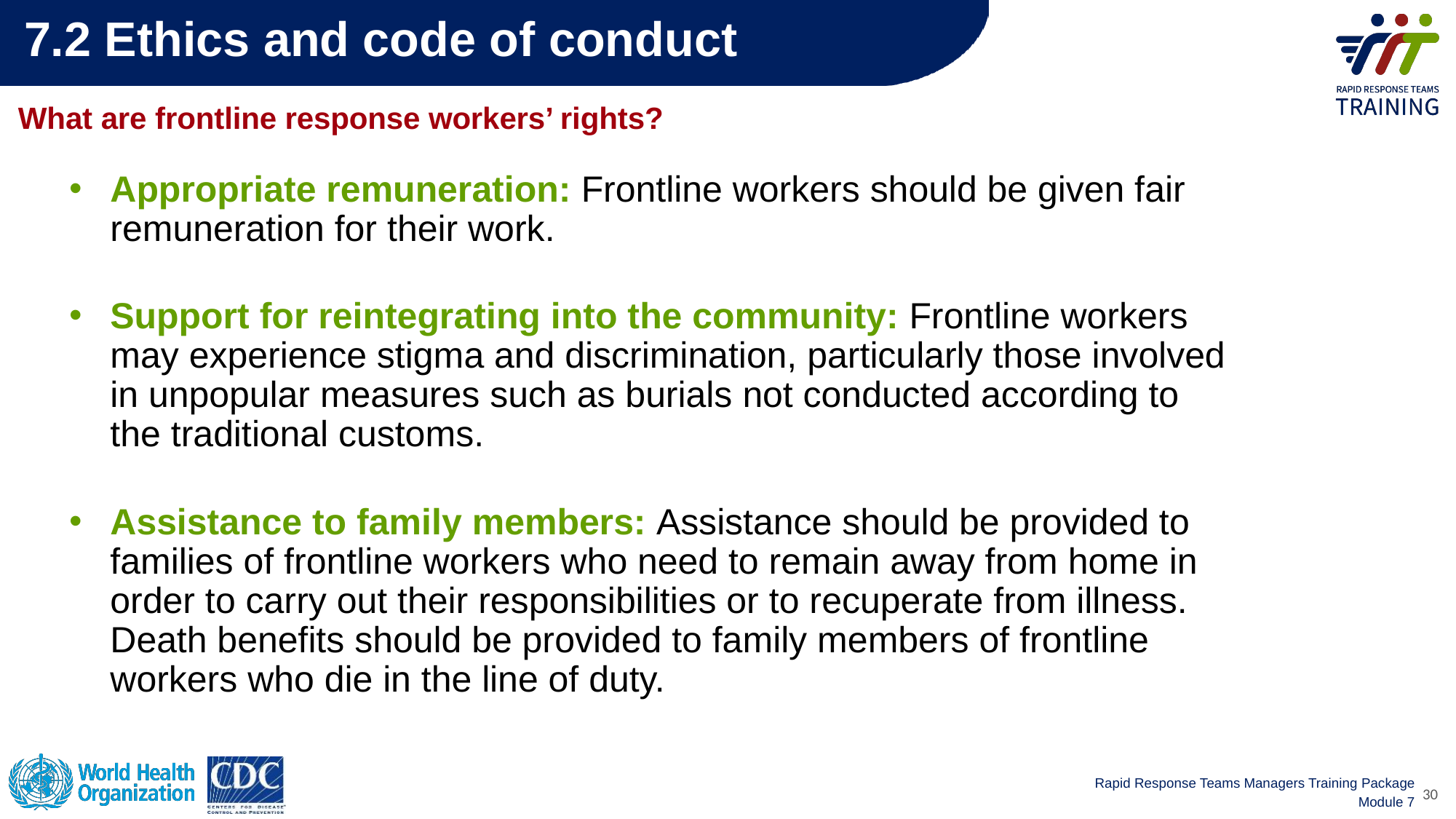

7.2 Ethics and code of conduct
# What are frontline response workers’ rights?
Appropriate remuneration: Frontline workers should be given fair remuneration for their work.

Support for reintegrating into the community: Frontline workers may experience stigma and discrimination, particularly those involved in unpopular measures such as burials not conducted according to the traditional customs.

Assistance to family members: Assistance should be provided to families of frontline workers who need to remain away from home in order to carry out their responsibilities or to recuperate from illness. Death benefits should be provided to family members of frontline workers who die in the line of duty.

30